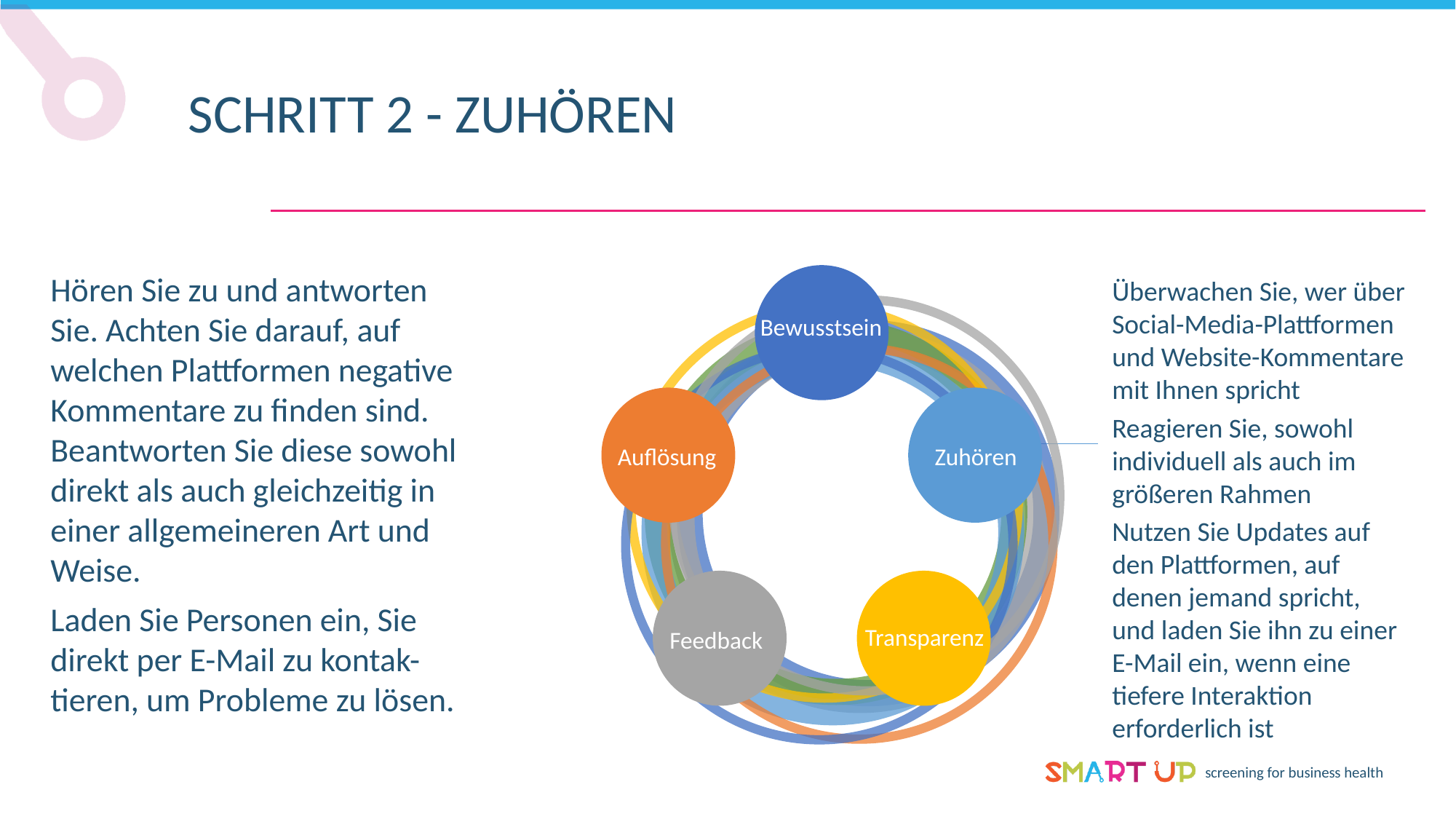

SCHRITT 2 - ZUHÖREN
Hören Sie zu und antworten Sie. Achten Sie darauf, auf welchen Plattformen negative Kommentare zu finden sind. Beantworten Sie diese sowohl direkt als auch gleichzeitig in einer allgemeineren Art und Weise.
Laden Sie Personen ein, Sie direkt per E-Mail zu kontak-tieren, um Probleme zu lösen.

Überwachen Sie, wer über Social-Media-Plattformen und Website-Kommentare mit Ihnen spricht
Reagieren Sie, sowohl individuell als auch im größeren Rahmen
Nutzen Sie Updates auf den Plattformen, auf denen jemand spricht, und laden Sie ihn zu einer E-Mail ein, wenn eine tiefere Interaktion erforderlich ist

Bewusstsein

Auflösung
Zuhören

Transparenz
Feedback